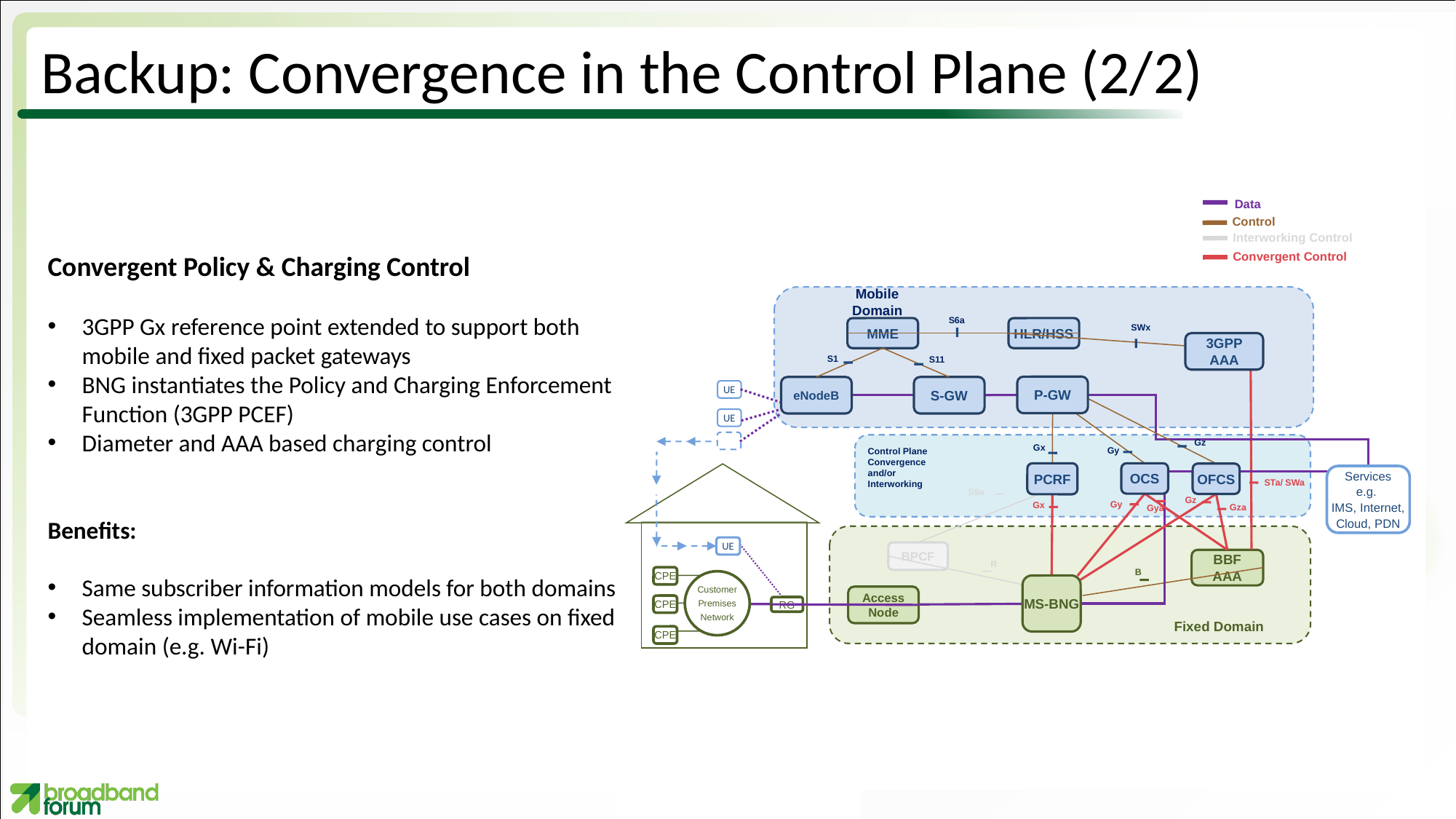

# Backup: Convergence in the Control Plane (2/2)

Convergent Policy & Charging Control

3GPP Gx reference point extended to support both mobile and fixed packet gateways
BNG instantiates the Policy and Charging Enforcement Function (3GPP PCEF)
Diameter and AAA based charging control

Benefits:

Same subscriber information models for both domains
Seamless implementation of mobile use cases on fixed domain (e.g. Wi-Fi)

Data
Control
Interworking Control
Convergent Control
Mobile Domain

S6a
SWx
MME
HLR/HSS

3GPP AAA

S1
S11

P-GW
eNodeB
S-GW
UE

UE

Gz

Gx
Gy
Control Plane Convergence and/or Interworking

PCRF
OCS
OFCS

Services
e.g.
IMS, Internet,
Cloud, PDN
STa/ SWa
S9a

Gz
Gy

Gx
Gza
Gya

UE

BPCF
BBF AAA
R
B
CPE
Customer
Premises
Network

MS-BNG

Access Node
CPE
RG

Fixed Domain
CPE